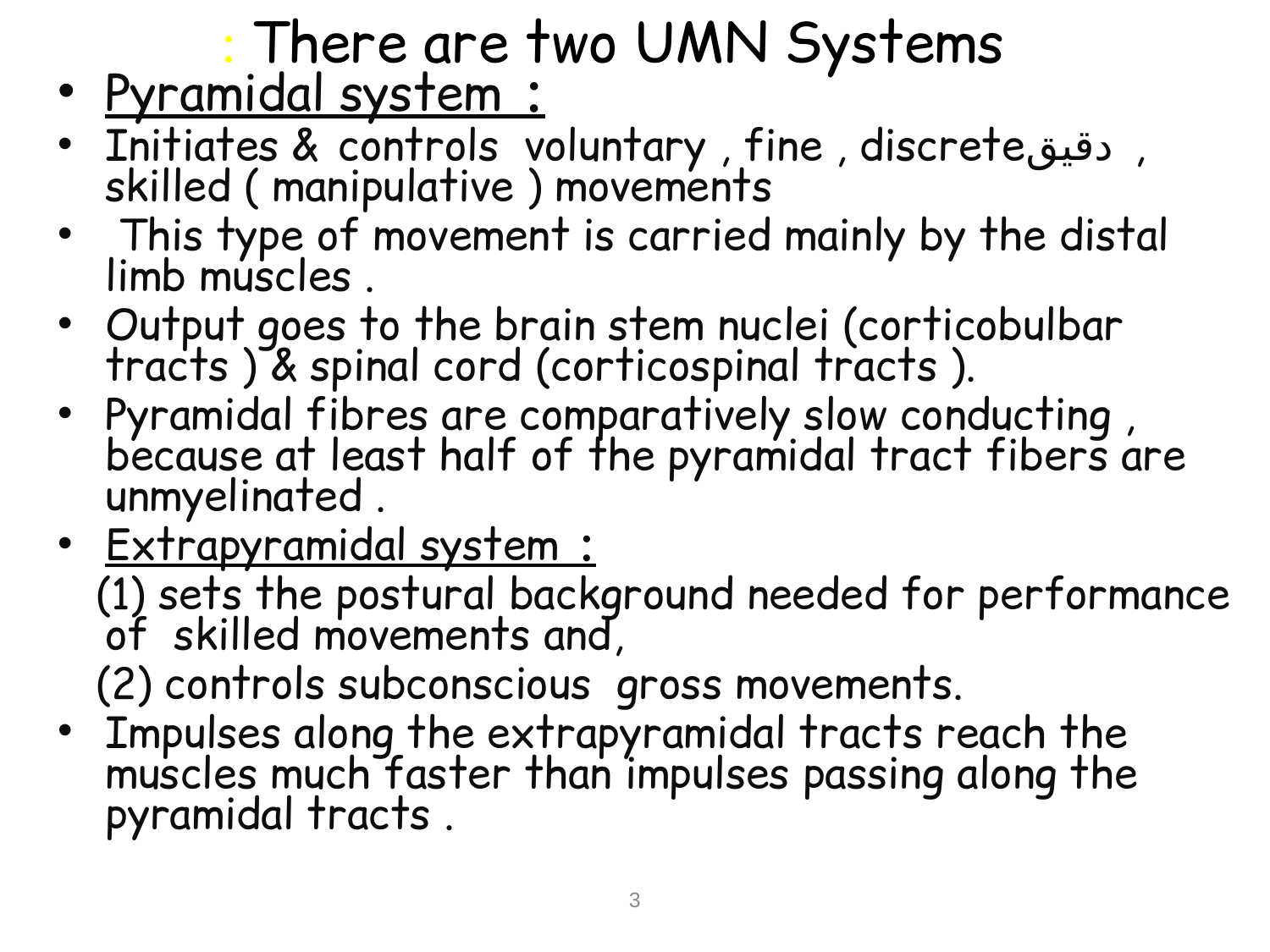

# There are two UMN Systems :
Pyramidal system :
Initiates & controls  voluntary , fine , discreteدقيق  ,  skilled ( manipulative ) movements
 This type of movement is carried mainly by the distal limb muscles .
Output goes to the brain stem nuclei (corticobulbar tracts ) & spinal cord (corticospinal tracts ).
Pyramidal fibres are comparatively slow conducting , because at least half of the pyramidal tract fibers are unmyelinated .
Extrapyramidal system :
   (1) sets the postural background needed for performance of  skilled movements and,
   (2) controls subconscious  gross movements.
Impulses along the extrapyramidal tracts reach the muscles much faster than impulses passing along the pyramidal tracts .

3